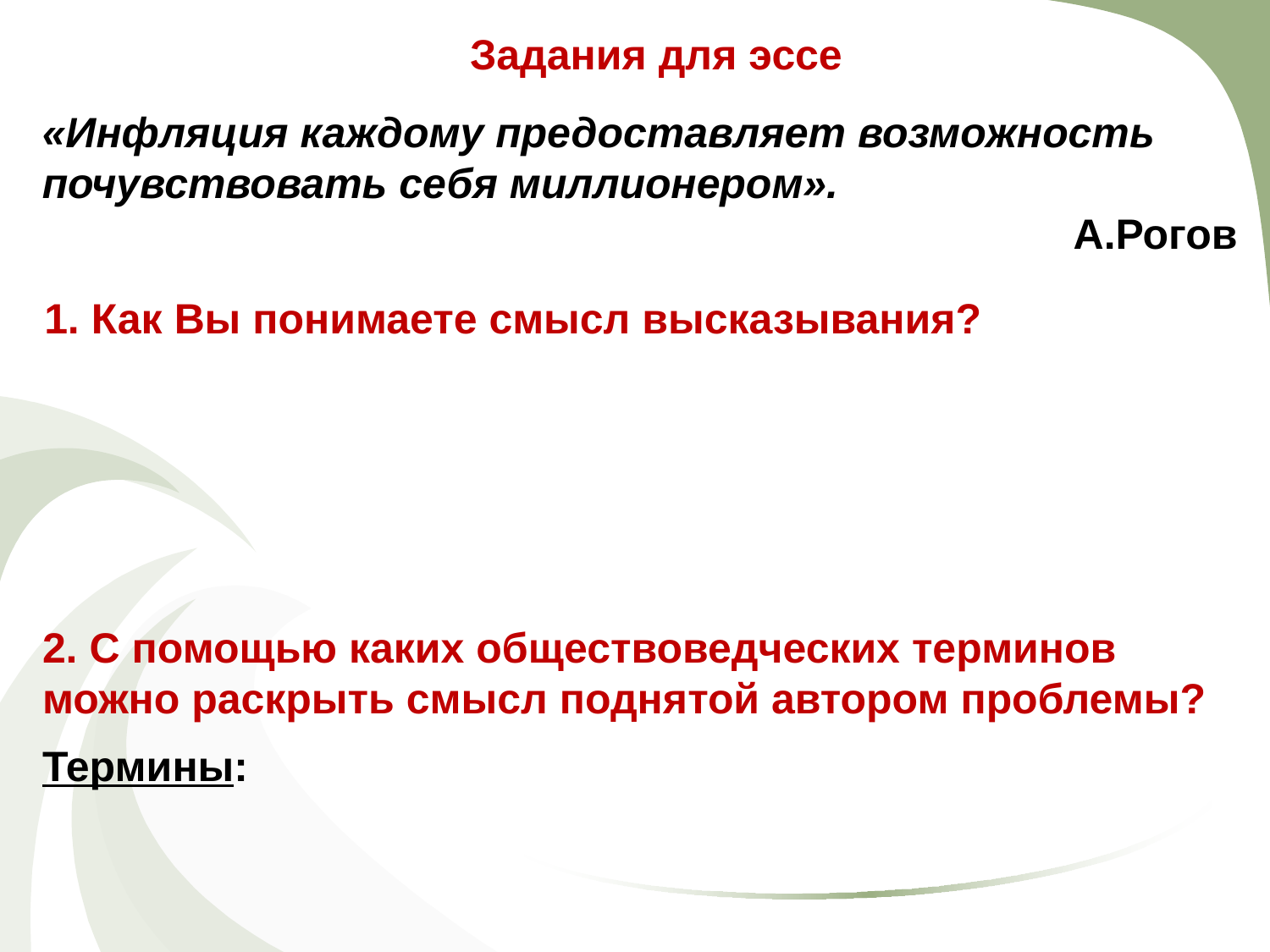

Задания для эссе
«Инфляция каждому предоставляет возможность почувствовать себя миллионером».
А.Рогов
1. Как Вы понимаете смысл высказывания?

2. С помощью каких обществоведческих терминов можно раскрыть смысл поднятой автором проблемы?

Термины: